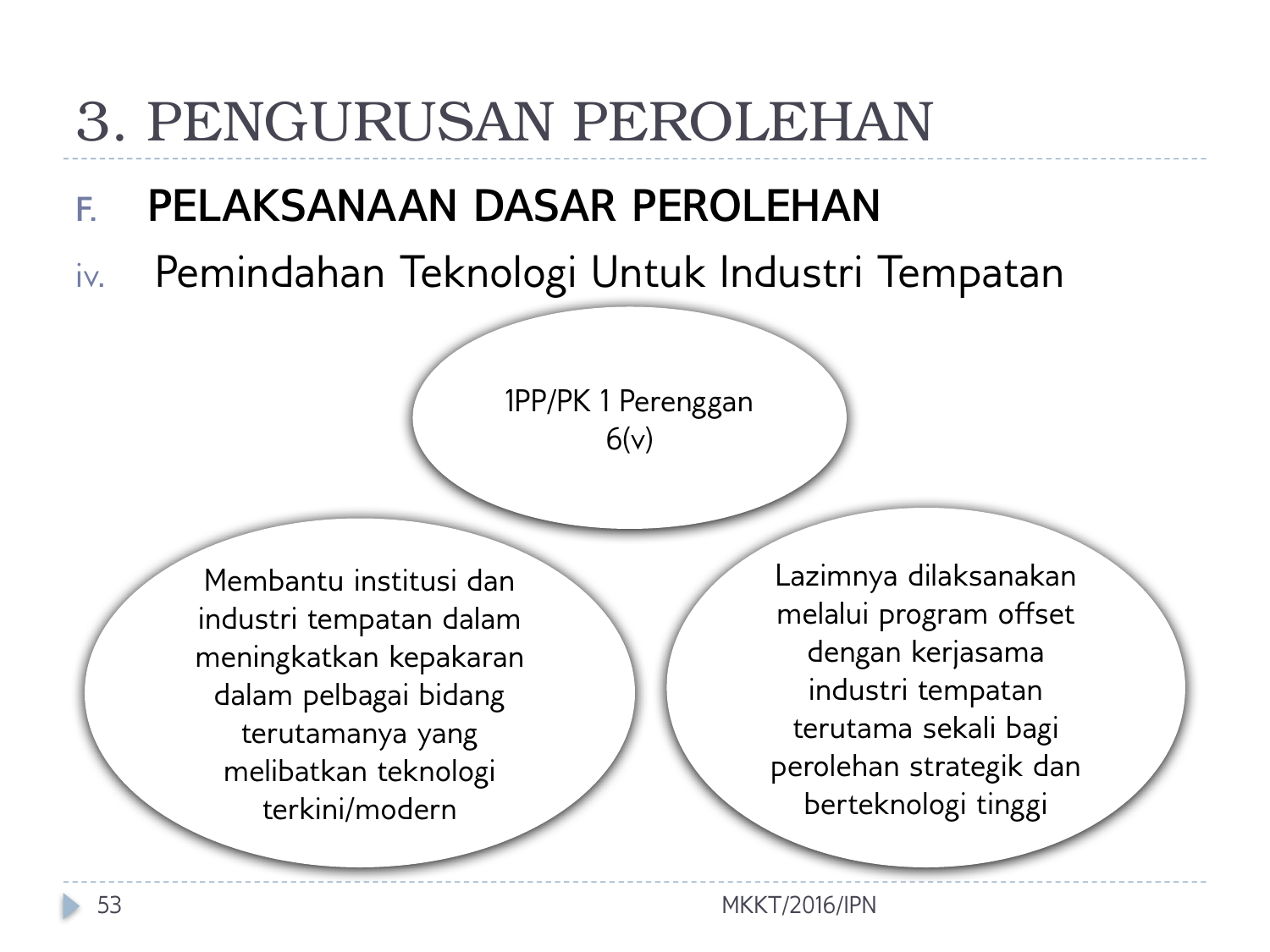

# 3. PENGURUSAN PEROLEHAN
PELAKSANAAN DASAR PEROLEHAN
Pemindahan Teknologi Untuk Industri Tempatan
1PP/PK 1 Perenggan 6(v)
Lazimnya dilaksanakan melalui program offset dengan kerjasama industri tempatan terutama sekali bagi perolehan strategik dan berteknologi tinggi
Membantu institusi dan industri tempatan dalam meningkatkan kepakaran dalam pelbagai bidang terutamanya yang melibatkan teknologi terkini/modern
53
MKKT/2016/IPN